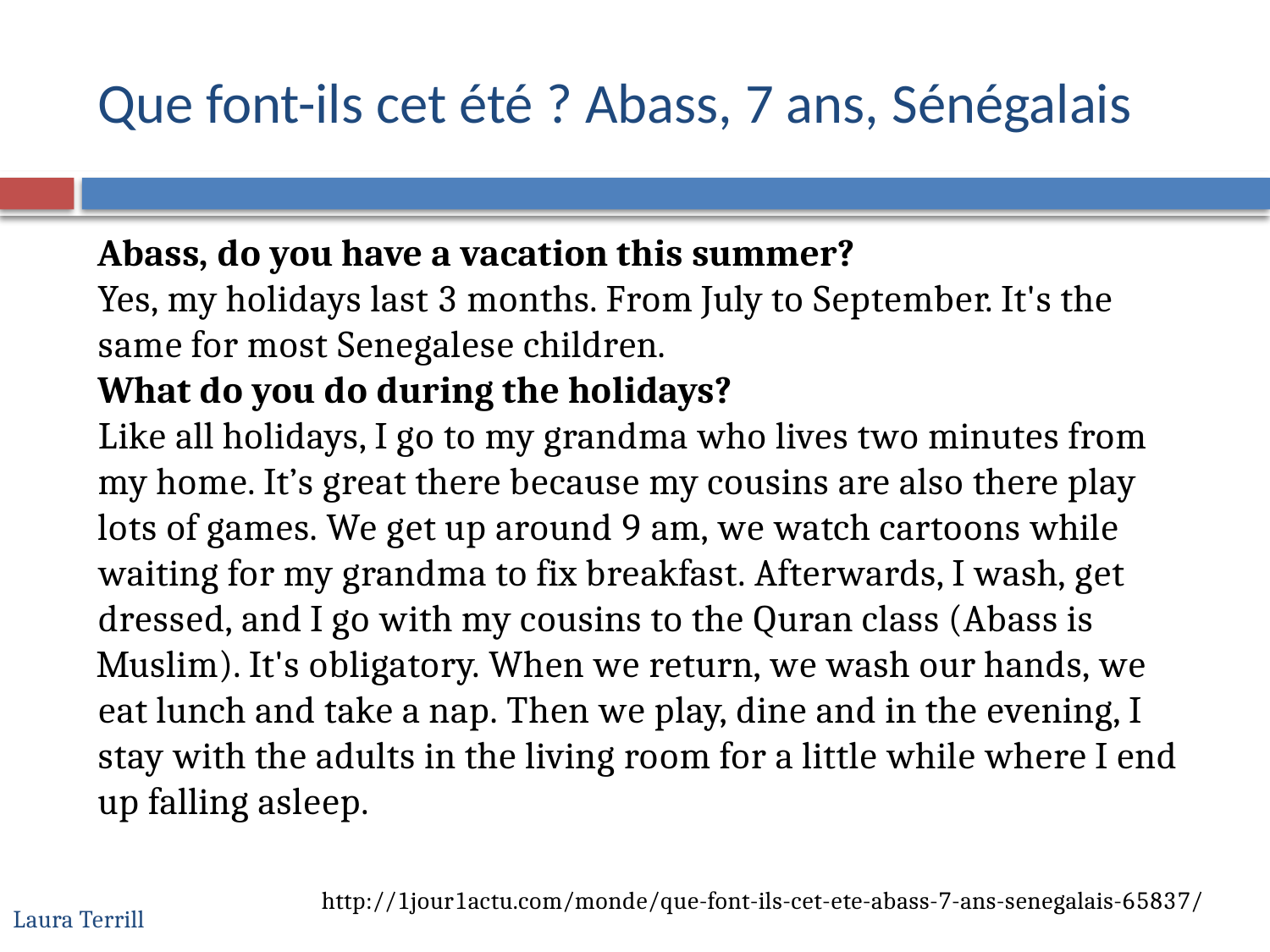

# Que font-ils cet été ? Abass, 7 ans, Sénégalais
Abass, do you have a vacation this summer?
Yes, my holidays last 3 months. From July to September. It's the same for most Senegalese children.
What do you do during the holidays?
Like all holidays, I go to my grandma who lives two minutes from my home. It’s great there because my cousins are also there play lots of games. We get up around 9 am, we watch cartoons while waiting for my grandma to fix breakfast. Afterwards, I wash, get dressed, and I go with my cousins to the Quran class (Abass is Muslim). It's obligatory. When we return, we wash our hands, we eat lunch and take a nap. Then we play, dine and in the evening, I stay with the adults in the living room for a little while where I end up falling asleep.

http://1jour1actu.com/monde/que-font-ils-cet-ete-abass-7-ans-senegalais-65837/
Laura Terrill